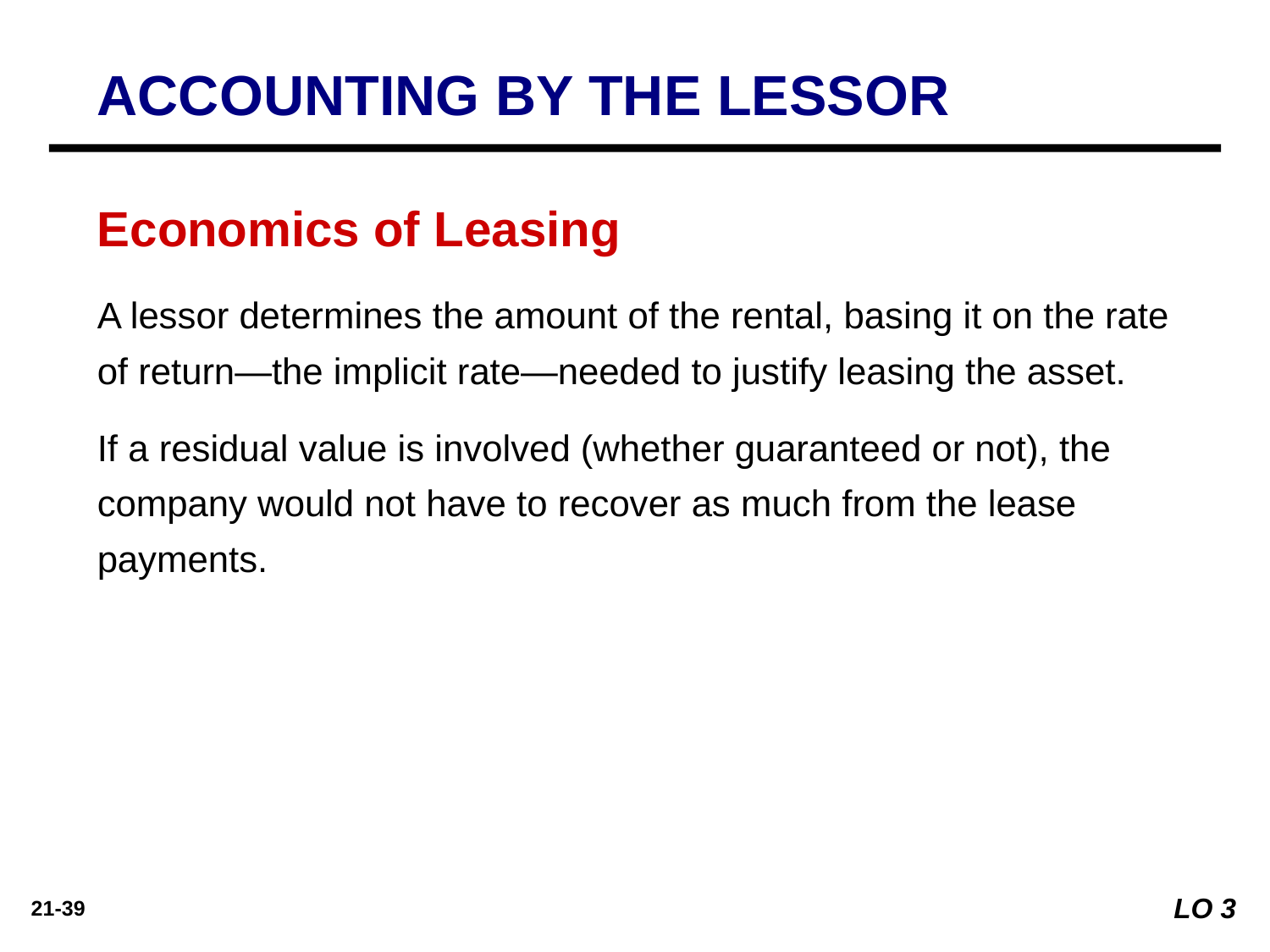

ACCOUNTING BY THE LESSOR

Economics of Leasing
A lessor determines the amount of the rental, basing it on the rate of return—the implicit rate—needed to justify leasing the asset.
If a residual value is involved (whether guaranteed or not), the company would not have to recover as much from the lease payments.
LO 3